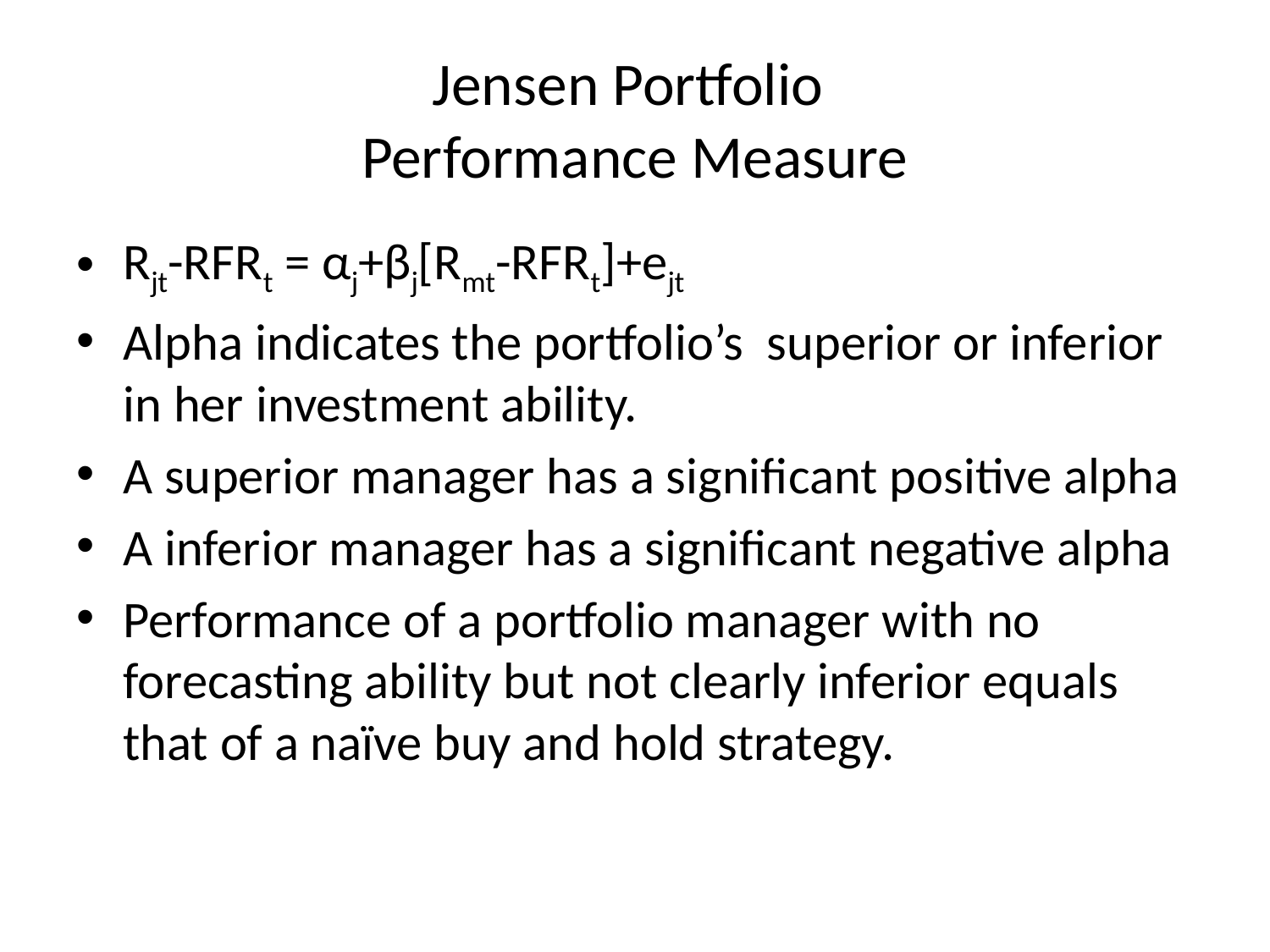

# Jensen Portfolio Performance Measure
Rjt-RFRt = αj+βj[Rmt-RFRt]+ejt
Alpha indicates the portfolio’s  superior or inferior in her investment ability.
A superior manager has a significant positive alpha
A inferior manager has a significant negative alpha
Performance of a portfolio manager with no forecasting ability but not clearly inferior equals that of a naïve buy and hold strategy.